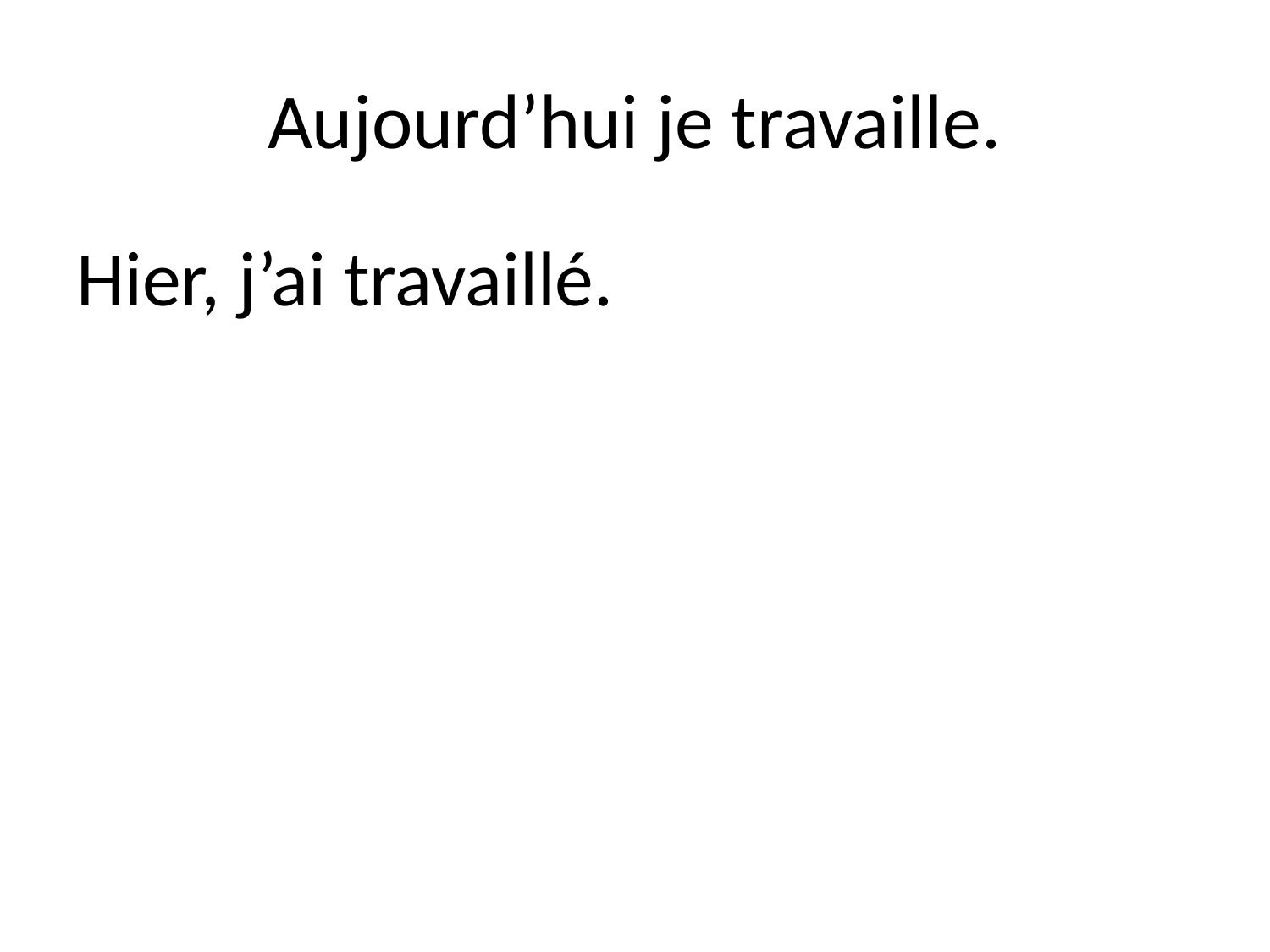

# Aujourd’hui je travaille.
Hier, j’ai travaillé.